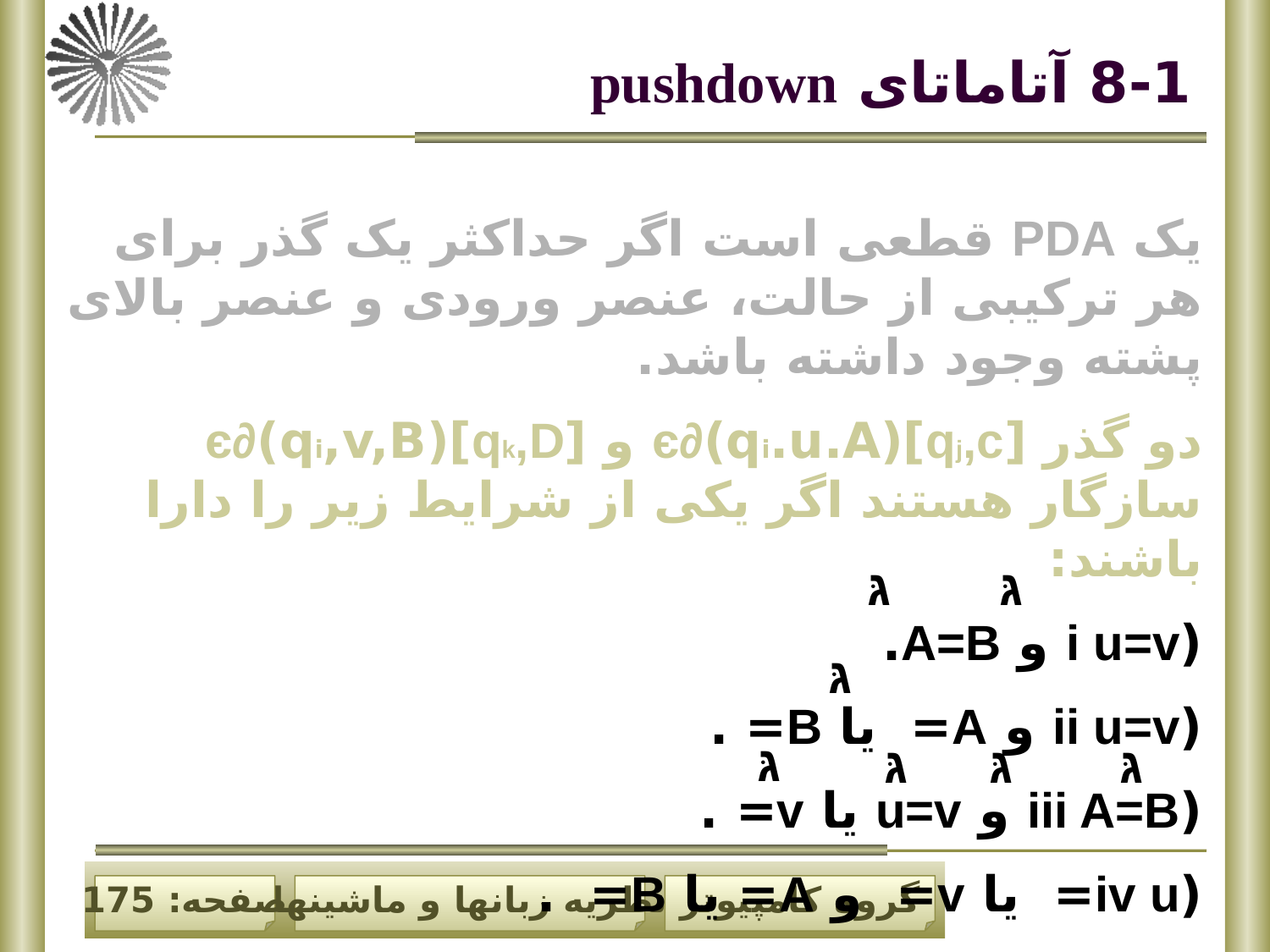

# 8-1 آتاماتای pushdown
یک PDA قطعی است اگر حداکثر یک گذر برای هر ترکیبی از حالت، عنصر ورودی و عنصر بالای پشته وجود داشته باشد.
دو گذر [qj,c]є∂(qi.u.A) و [qk,D]є∂(qi,v,B) سازگار هستند اگر یکی از شرایط زیر را دارا باشند:
(i u=v و A=B.
(ii u=v و A=  یا B= .
(iii A=B و u=v یا v= .
(iv u=  یا v=  و A= یا B=  .
גּ
גּ
גּ
גּ
גּ
גּ
גּ